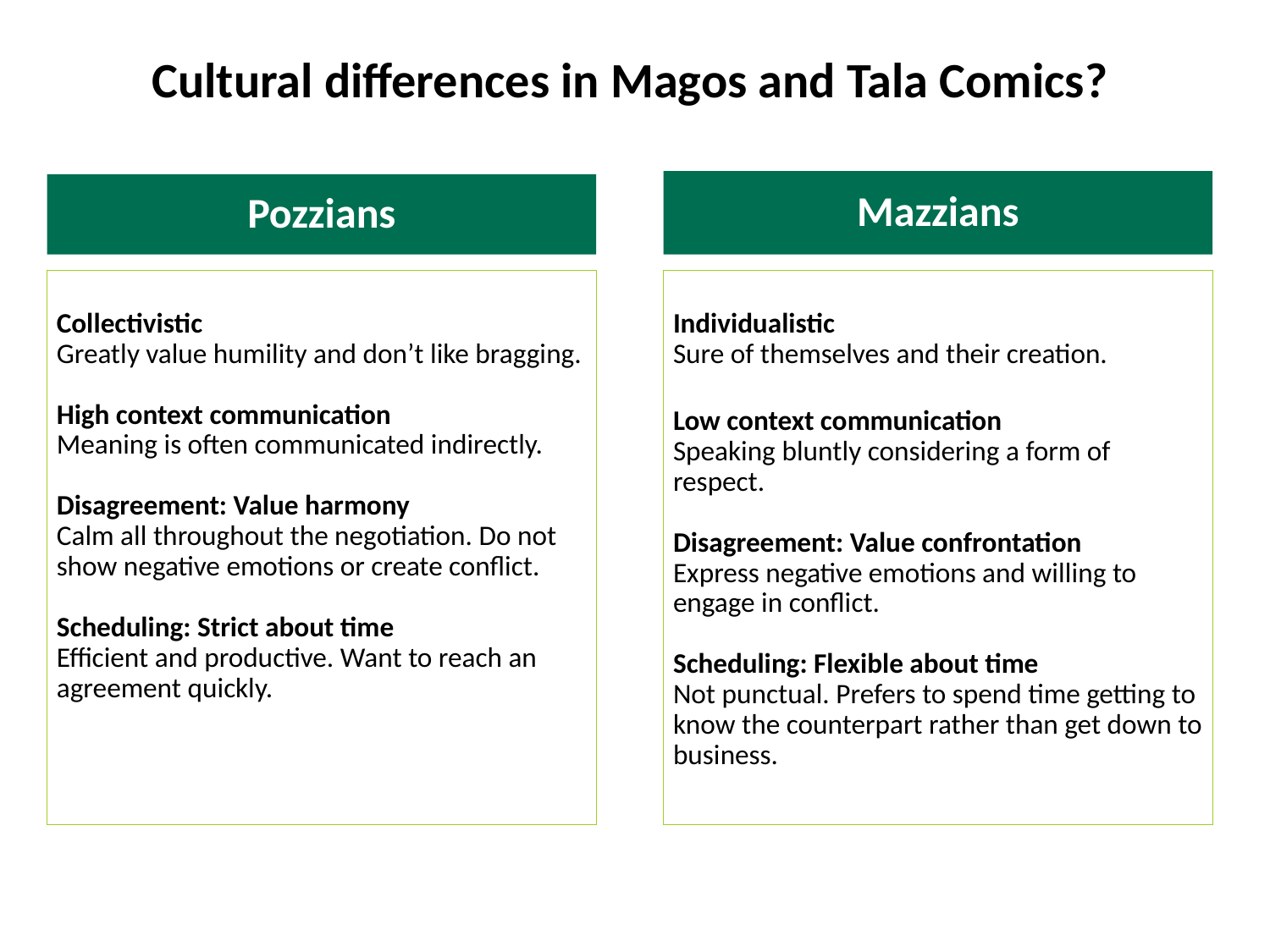

# Cultural differences in Magos and Tala Comics?
Mazzians
Pozzians

Collectivistic
Greatly value humility and don’t like bragging.

High context communication
Meaning is often communicated indirectly.

Disagreement: Value harmony
Calm all throughout the negotiation. Do not show negative emotions or create conflict.

Scheduling: Strict about time
Efficient and productive. Want to reach an agreement quickly.

Individualistic
Sure of themselves and their creation.

Low context communication
Speaking bluntly considering a form of respect.

Disagreement: Value confrontation
Express negative emotions and willing to engage in conflict.

Scheduling: Flexible about time
Not punctual. Prefers to spend time getting to know the counterpart rather than get down to business.